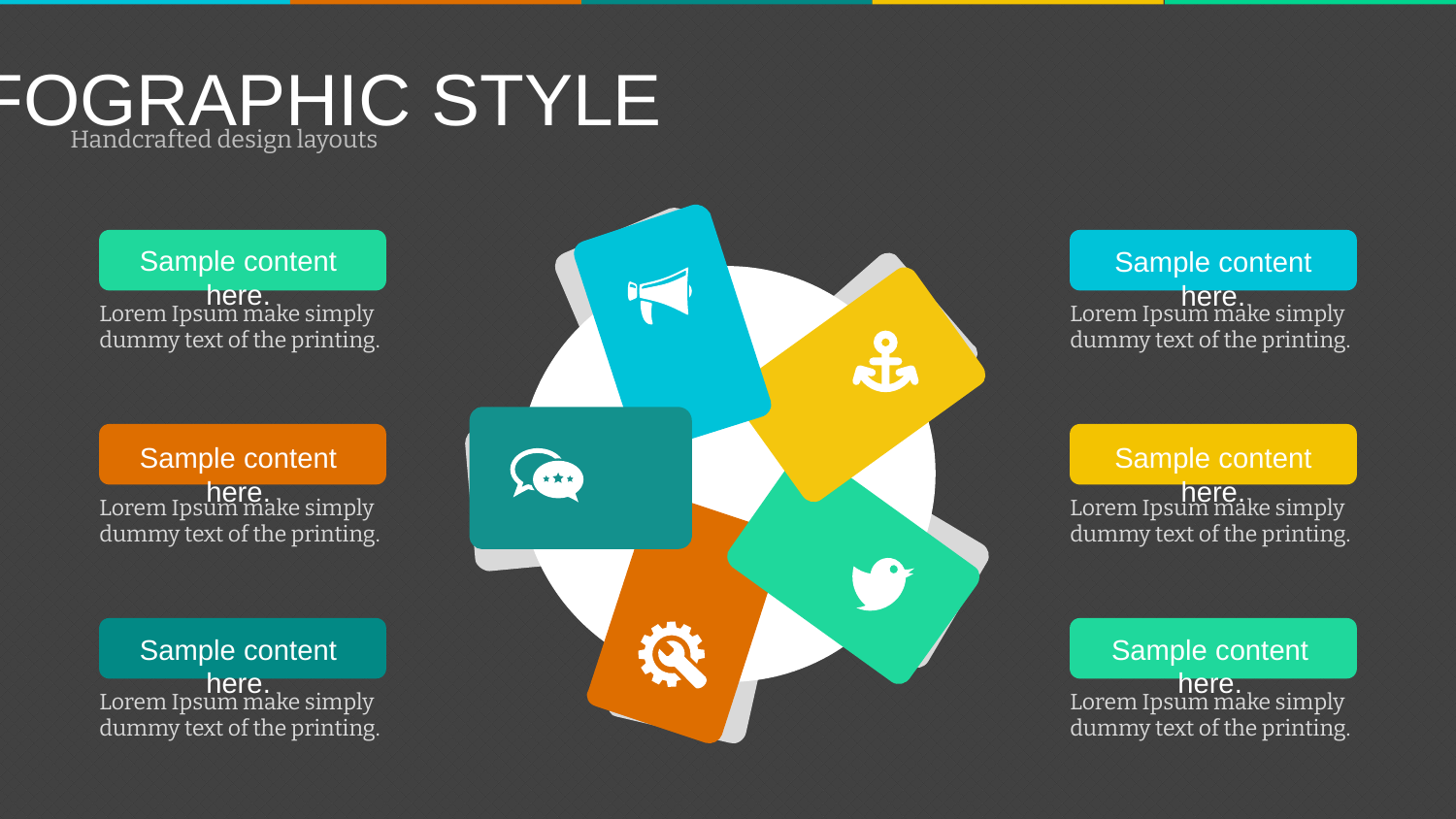

INFOGRAPHIC STYLE
Handcrafted design layouts

Sample content here.
Sample content here.

Lorem Ipsum make simply dummy text of the printing.
Lorem Ipsum make simply dummy text of the printing.

Sample content here.
Sample content here.

Lorem Ipsum make simply dummy text of the printing.
Lorem Ipsum make simply dummy text of the printing.

Sample content here.
Sample content here.
Lorem Ipsum make simply dummy text of the printing.
Lorem Ipsum make simply dummy text of the printing.